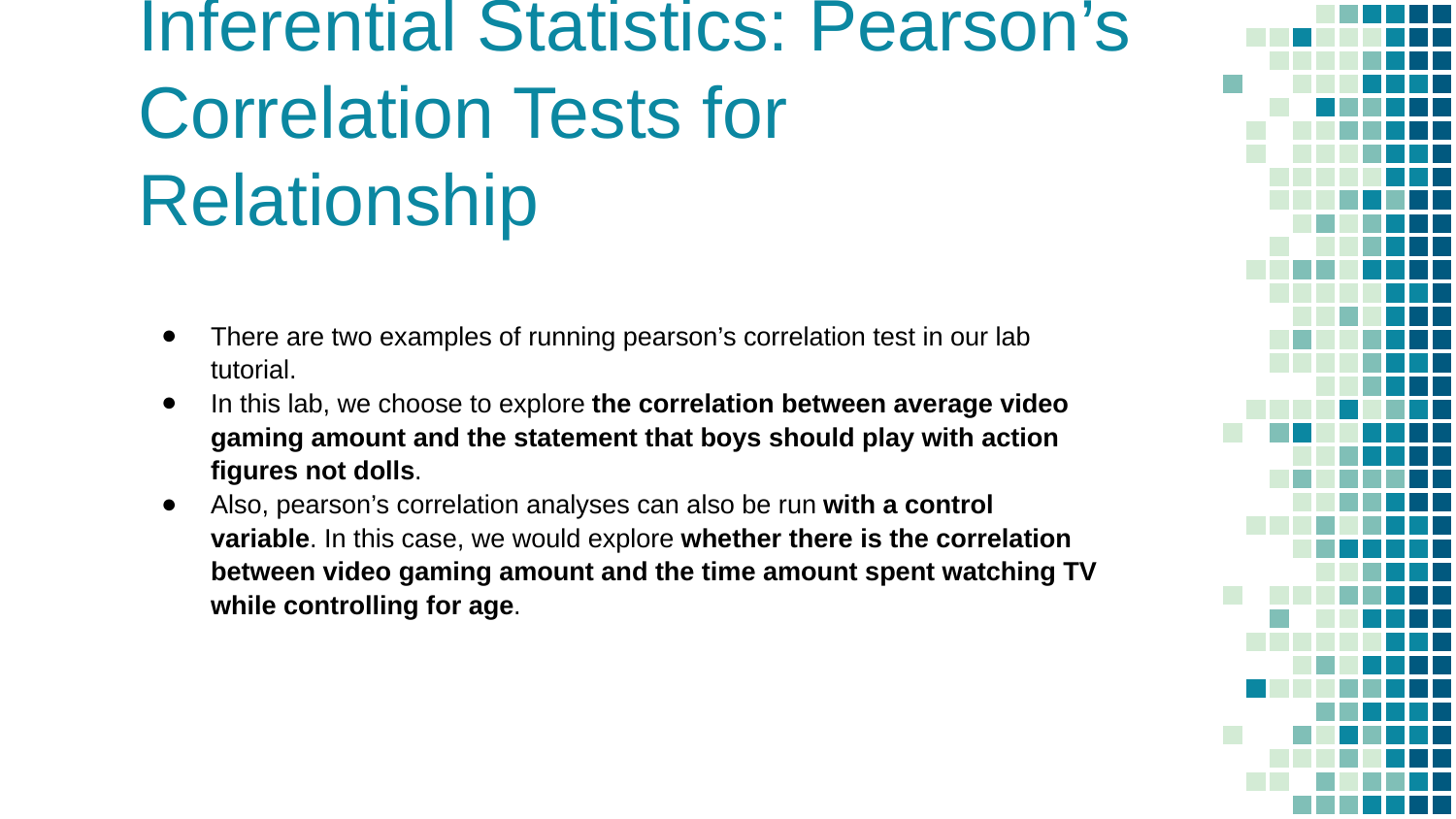

# Inferential Statistics: Pearson’s Correlation Tests for Relationship

There are two examples of running pearson’s correlation test in our lab tutorial.
In this lab, we choose to explore the correlation between average video gaming amount and the statement that boys should play with action figures not dolls.
Also, pearson’s correlation analyses can also be run with a control variable. In this case, we would explore whether there is the correlation between video gaming amount and the time amount spent watching TV while controlling for age.